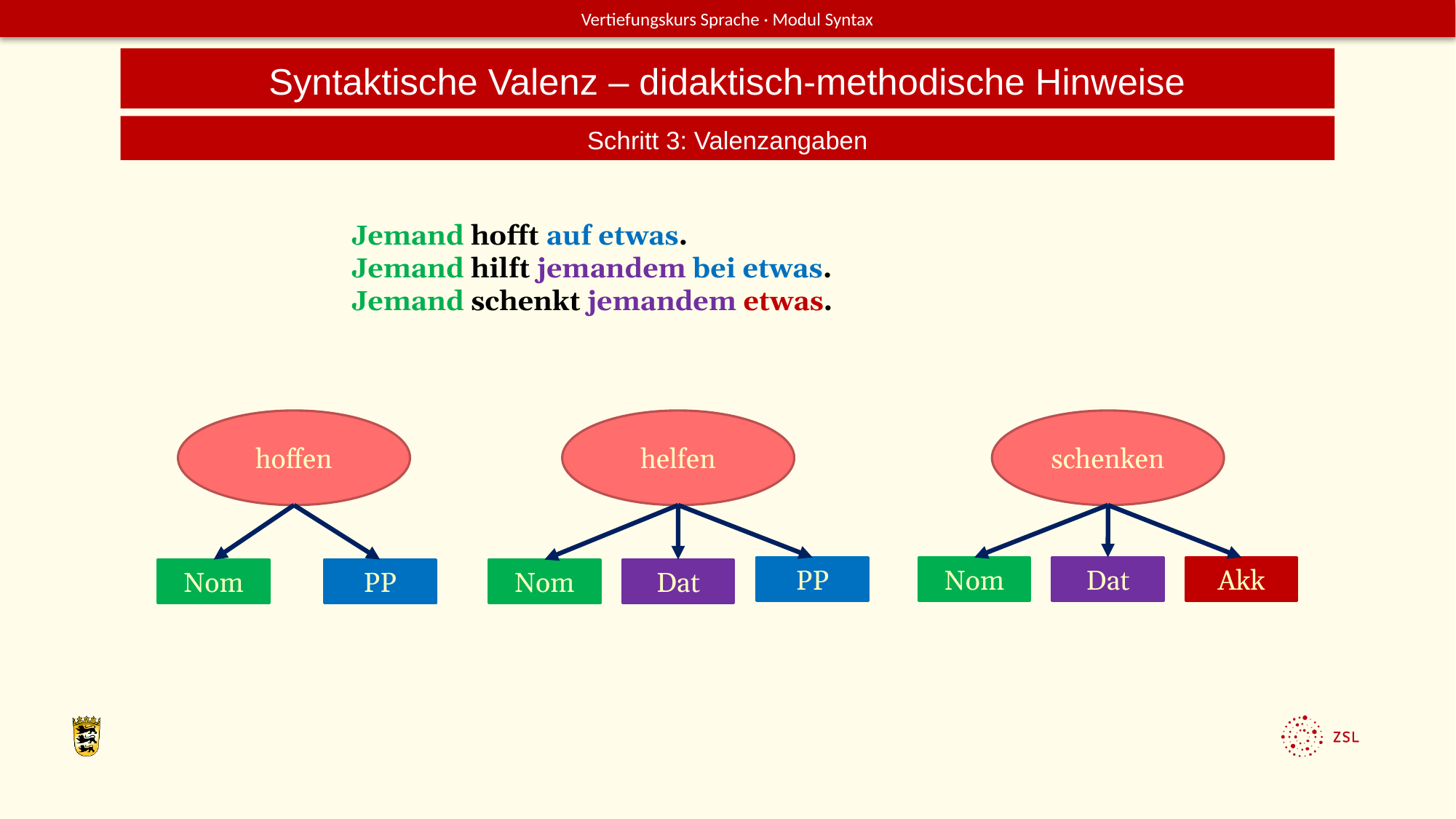

Syntaktische Valenz – didaktisch-methodische Hinweise
Schritt 3: Valenzangaben
Jemand hofft auf etwas.
Jemand hilft jemandem bei etwas.
Jemand schenkt jemandem etwas.
hoffen
Nom
PP
helfen
PP
Nom
Dat
schenken
Nom
Dat
Akk